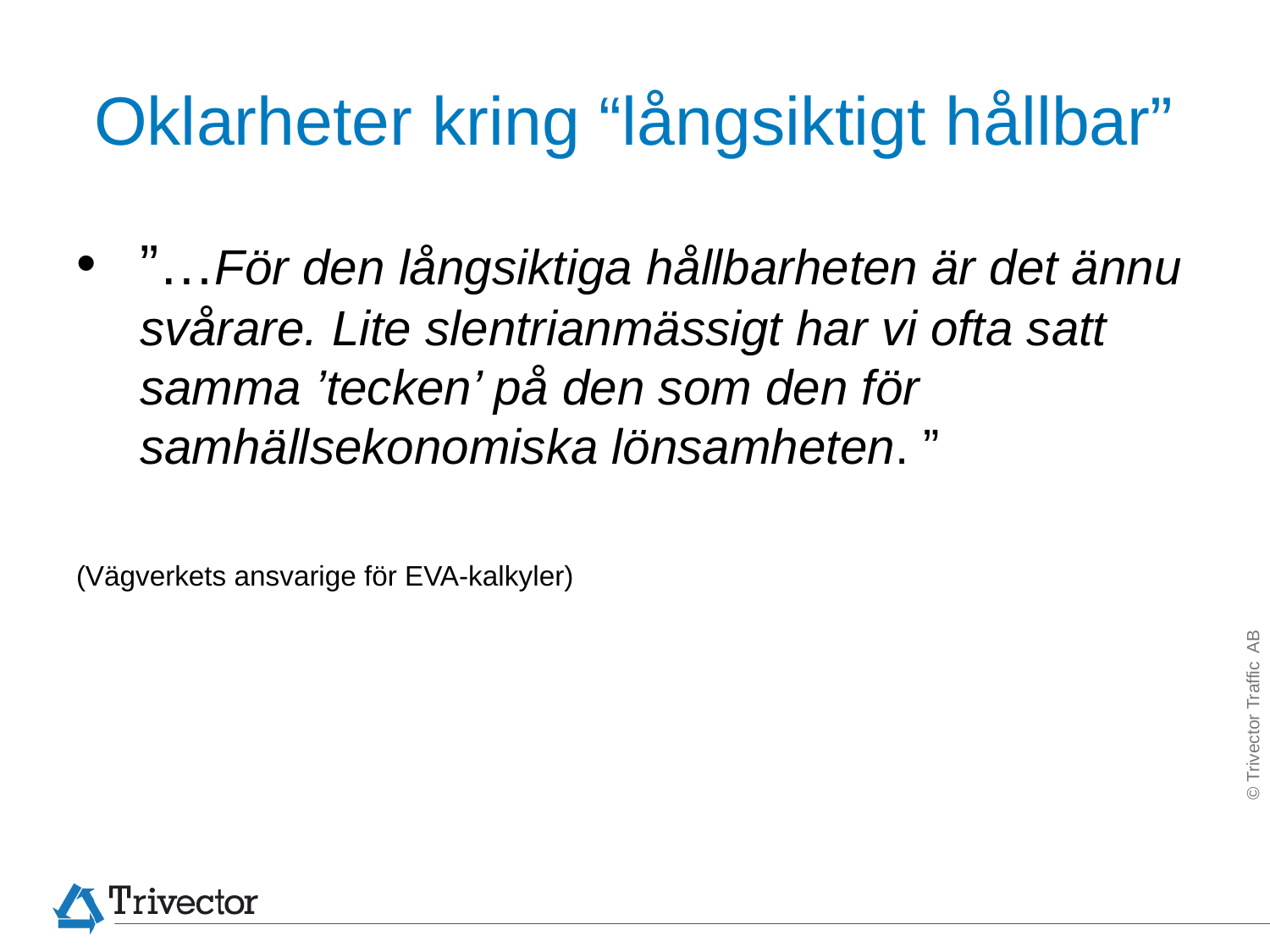

# Oklarheter kring “långsiktigt hållbar”
”…För den långsiktiga hållbarheten är det ännu svårare. Lite slentrianmässigt har vi ofta satt samma ’tecken’ på den som den för samhällsekonomiska lönsamheten. ”

(Vägverkets ansvarige för EVA-kalkyler)